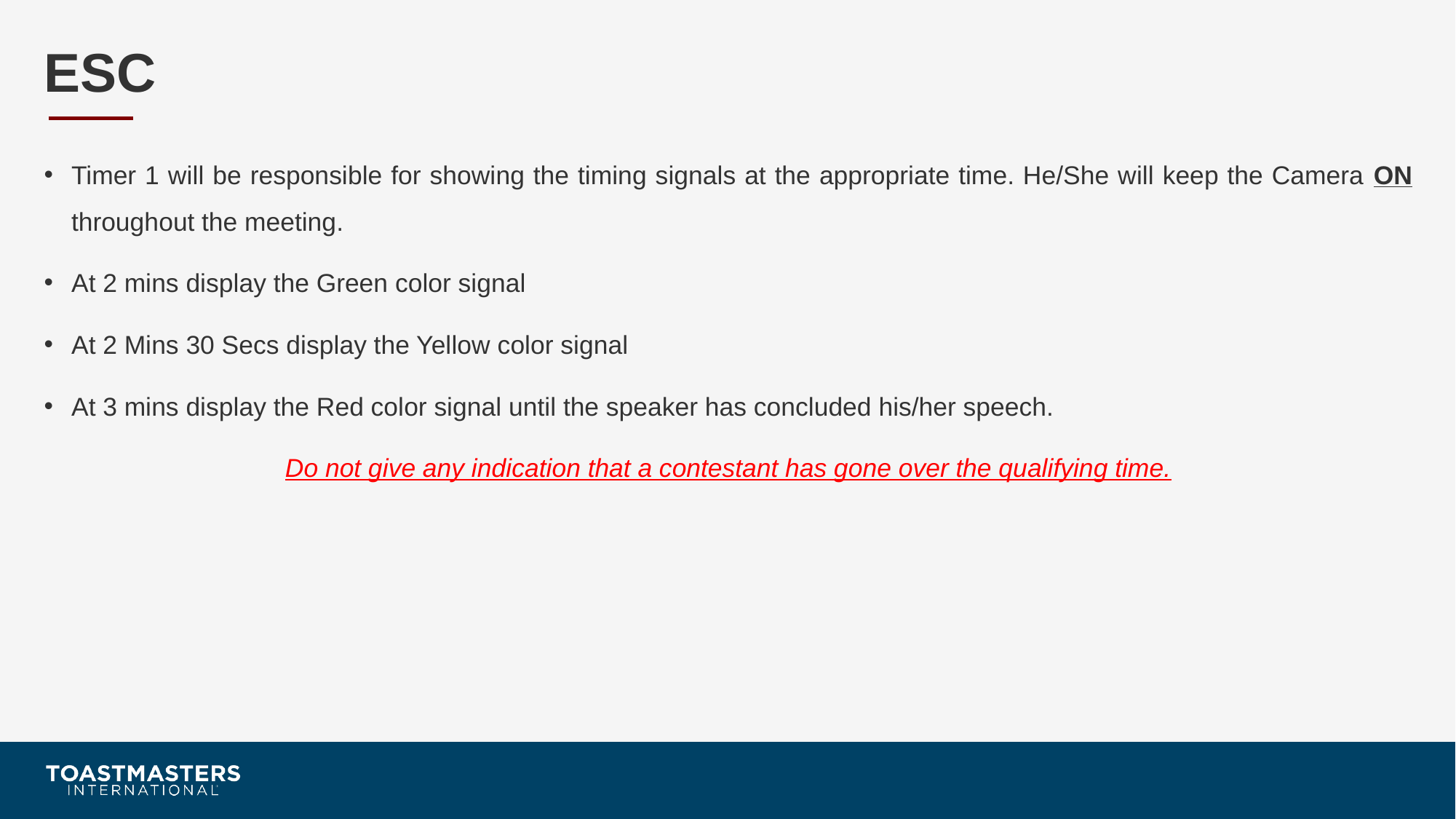

# ESC
Timer 1 will be responsible for showing the timing signals at the appropriate time. He/She will keep the Camera ON throughout the meeting.
At 2 mins display the Green color signal
At 2 Mins 30 Secs display the Yellow color signal
At 3 mins display the Red color signal until the speaker has concluded his/her speech.
Do not give any indication that a contestant has gone over the qualifying time.